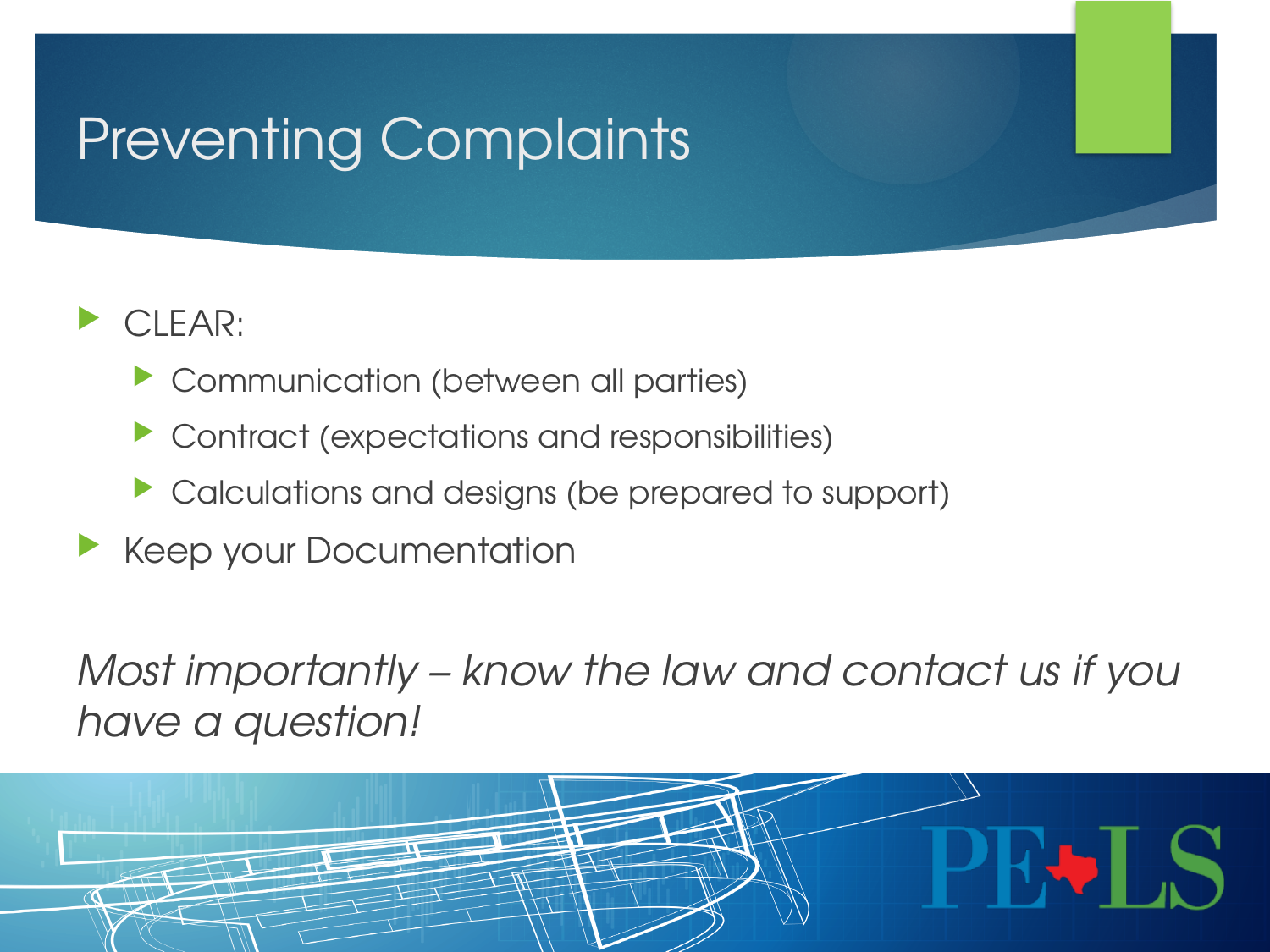

# Preventing Complaints
CLEAR:
Communication (between all parties)
Contract (expectations and responsibilities)
Calculations and designs (be prepared to support)
Keep your Documentation

Most importantly – know the law and contact us if you have a question!